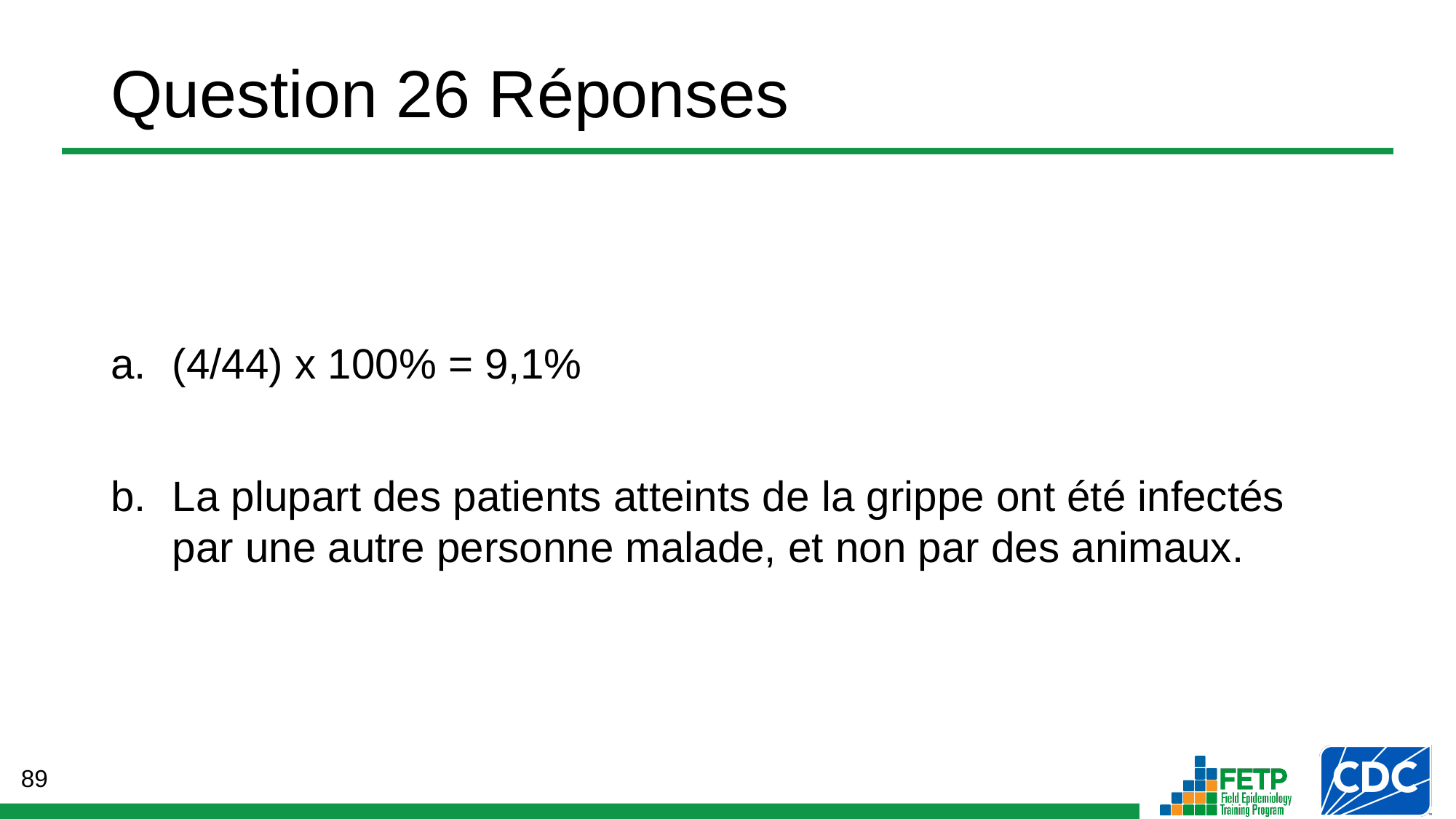

# Question 26 Réponses
(4/44) x 100% = 9,1%

La plupart des patients atteints de la grippe ont été infectés par une autre personne malade, et non par des animaux.